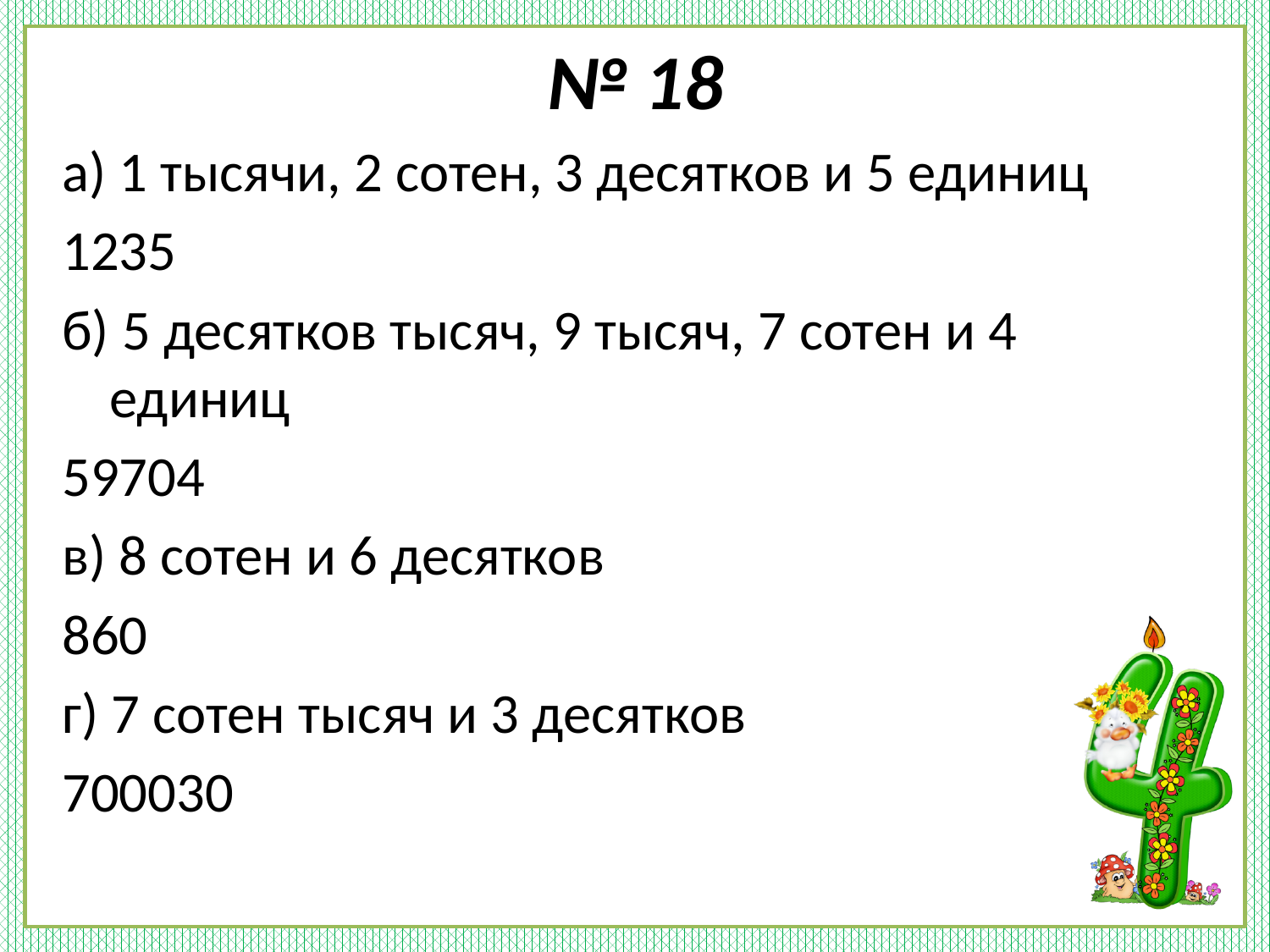

# № 18
а) 1 тысячи, 2 сотен, 3 десятков и 5 единиц
1235
б) 5 десятков тысяч, 9 тысяч, 7 сотен и 4 единиц
59704
в) 8 сотен и 6 десятков
860
г) 7 сотен тысяч и 3 десятков
700030